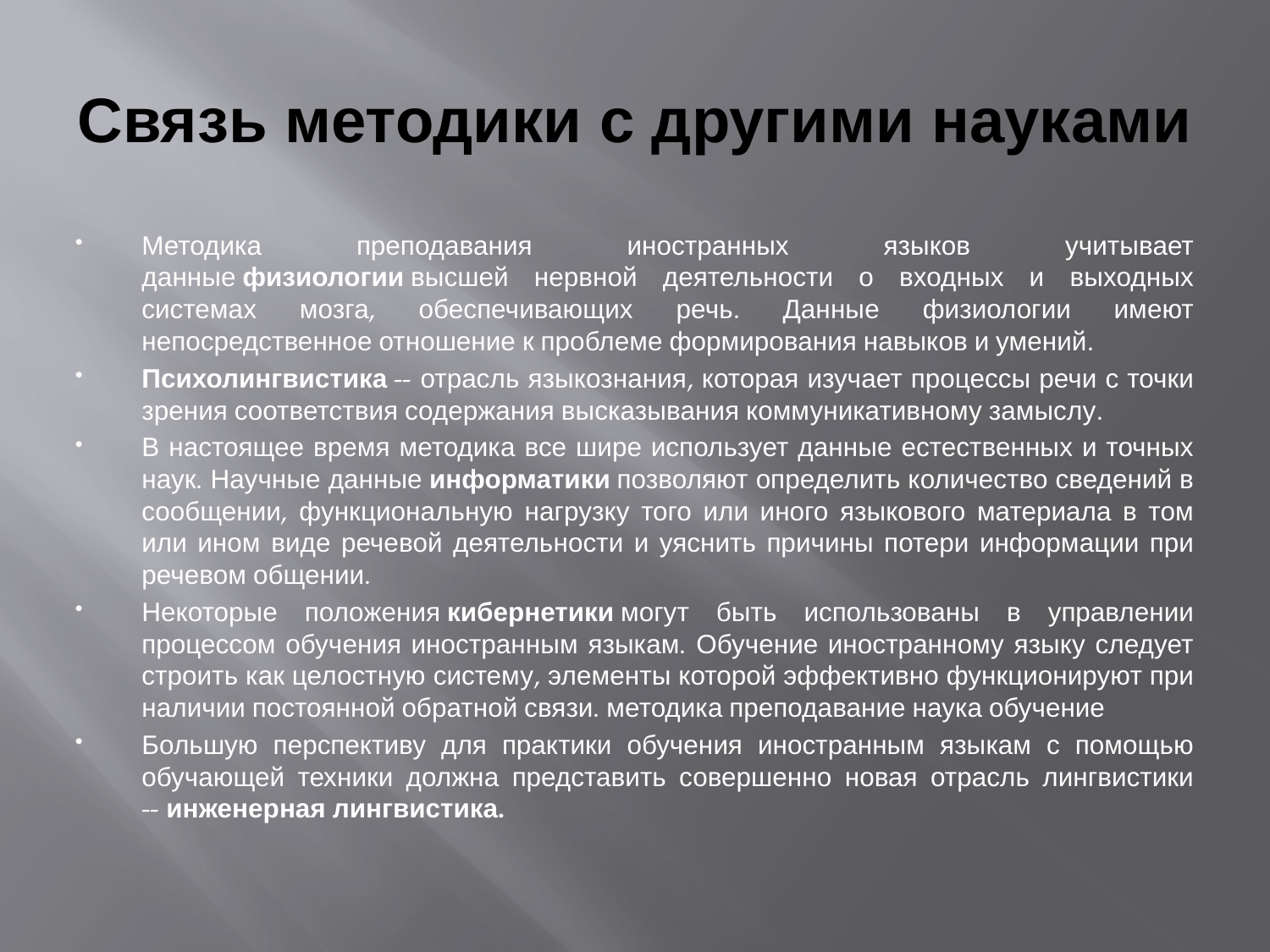

# Связь методики с другими науками
Методика преподавания иностранных языков учитывает данные физиологии высшей нервной деятельности о входных и выходных системах мозга, обеспечивающих речь. Данные физиологии имеют непосредственное отношение к проблеме формирования навыков и умений.
Психолингвистика -- отрасль языкознания, которая изучает процессы речи с точки зрения соответствия содержания высказывания коммуникативному замыслу.
В настоящее время методика все шире использует данные естественных и точных наук. Научные данные информатики позволяют определить количество сведений в сообщении, функциональную нагрузку того или иного языкового материала в том или ином виде речевой деятельности и уяснить причины потери информации при речевом общении.
Некоторые положения кибернетики могут быть использованы в управлении процессом обучения иностранным языкам. Обучение иностранному языку следует строить как целостную систему, элементы которой эффективно функционируют при наличии постоянной обратной связи. методика преподавание наука обучение
Большую перспективу для практики обучения иностранным языкам с помощью обучающей техники должна представить совершенно новая отрасль лингвистики -- инженерная лингвистика.